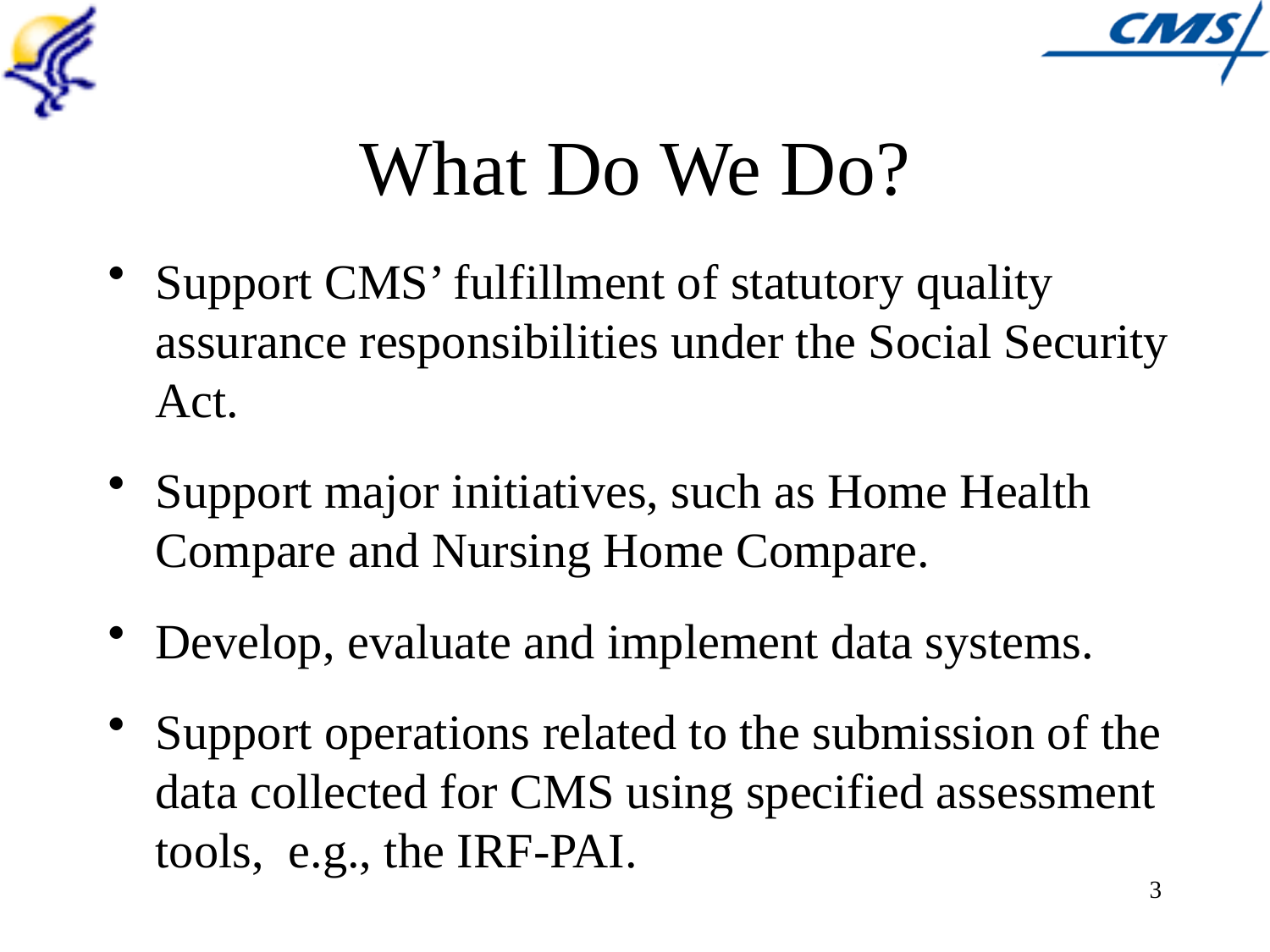

# What Do We Do?
Support CMS’ fulfillment of statutory quality assurance responsibilities under the Social Security Act.
Support major initiatives, such as Home Health Compare and Nursing Home Compare.
Develop, evaluate and implement data systems.
Support operations related to the submission of the data collected for CMS using specified assessment tools,  e.g., the IRF-PAI.
3